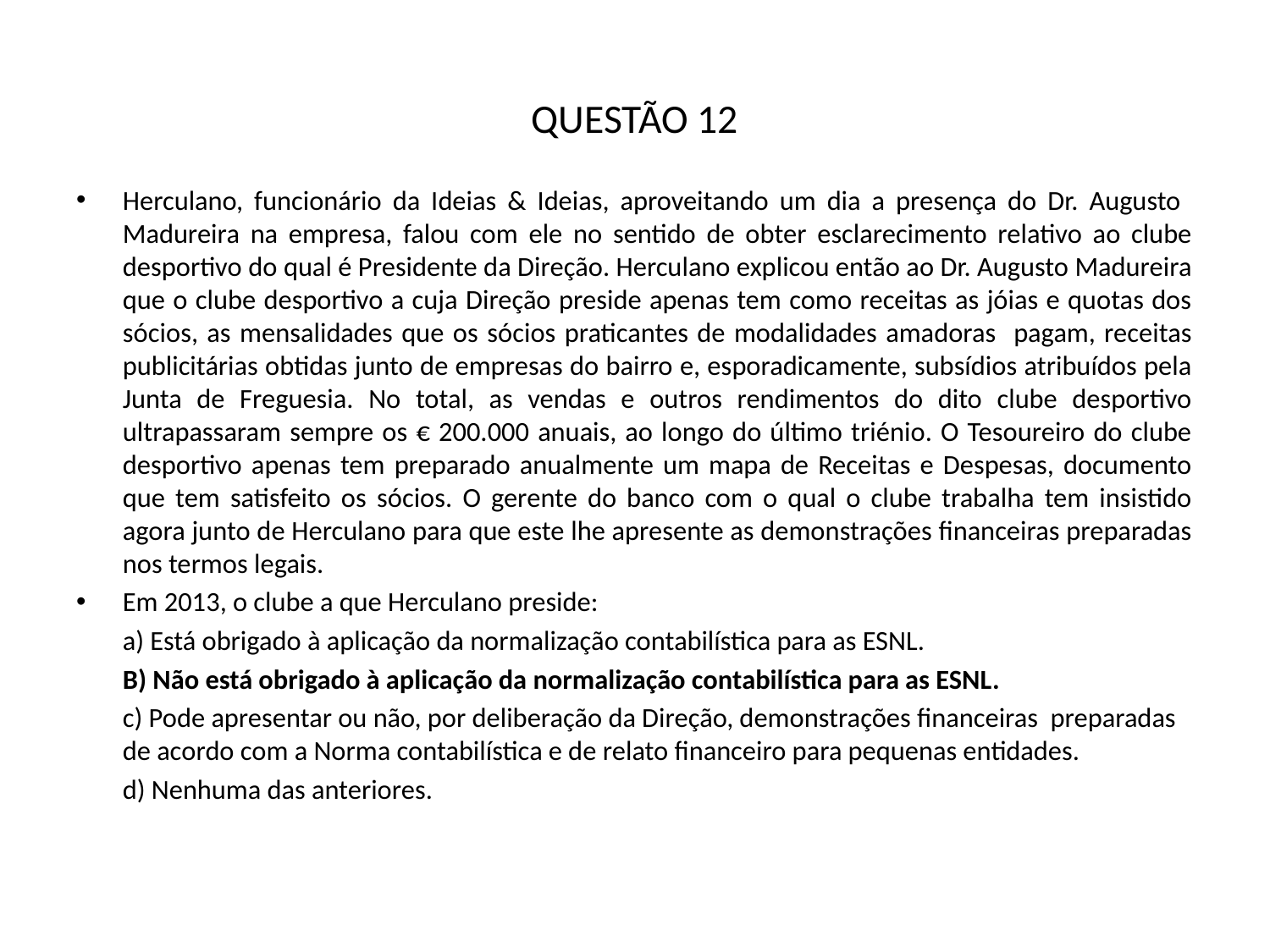

# QUESTÃO 12
Herculano, funcionário da Ideias & Ideias, aproveitando um dia a presença do Dr. Augusto  Madureira na empresa, falou com ele no sentido de obter esclarecimento relativo ao clube desportivo do qual é Presidente da Direção. Herculano explicou então ao Dr. Augusto Madureira que o clube desportivo a cuja Direção preside apenas tem como receitas as jóias e quotas dos sócios, as mensalidades que os sócios praticantes de modalidades amadoras  pagam, receitas publicitárias obtidas junto de empresas do bairro e, esporadicamente, subsídios atribuídos pela Junta de Freguesia. No total, as vendas e outros rendimentos do dito clube desportivo ultrapassaram sempre os € 200.000 anuais, ao longo do último triénio. O Tesoureiro do clube desportivo apenas tem preparado anualmente um mapa de Receitas e Despesas, documento que tem satisfeito os sócios. O gerente do banco com o qual o clube trabalha tem insistido agora junto de Herculano para que este lhe apresente as demonstrações financeiras preparadas nos termos legais.
Em 2013, o clube a que Herculano preside:
	a) Está obrigado à aplicação da normalização contabilística para as ESNL.
	B) Não está obrigado à aplicação da normalização contabilística para as ESNL.
	c) Pode apresentar ou não, por deliberação da Direção, demonstrações financeiras  preparadas de acordo com a Norma contabilística e de relato financeiro para pequenas entidades.
	d) Nenhuma das anteriores.